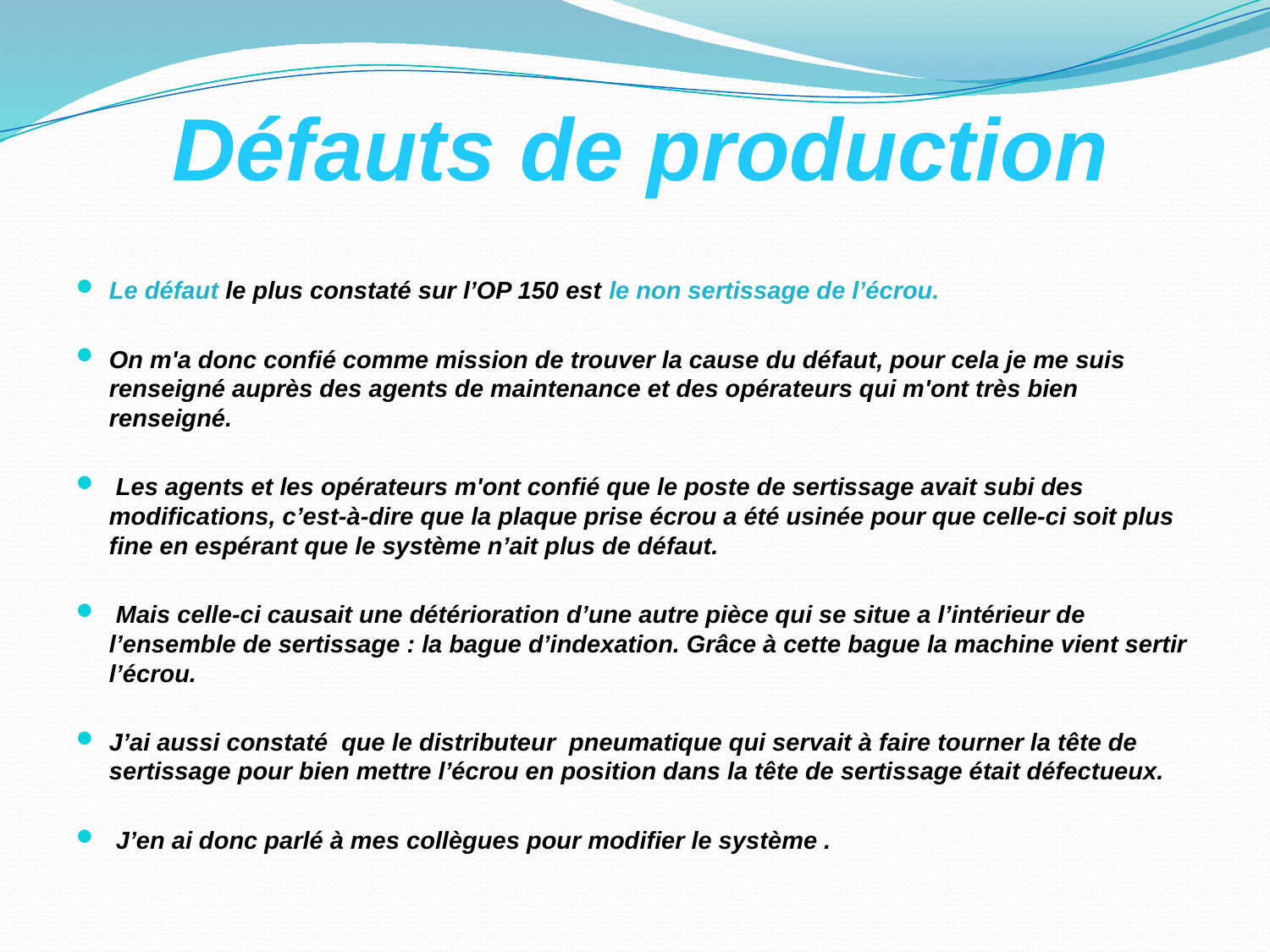

# Défauts de production
Le défaut le plus constaté sur l’OP 150 est le non sertissage de l’écrou.

On m'a donc confié comme mission de trouver la cause du défaut, pour cela je me suis renseigné auprès des agents de maintenance et des opérateurs qui m'ont très bien renseigné.

 Les agents et les opérateurs m'ont confié que le poste de sertissage avait subi des modifications, c’est-à-dire que la plaque prise écrou a été usinée pour que celle-ci soit plus fine en espérant que le système n’ait plus de défaut.

 Mais celle-ci causait une détérioration d’une autre pièce qui se situe a l’intérieur de l’ensemble de sertissage : la bague d’indexation. Grâce à cette bague la machine vient sertir l’écrou.

J’ai aussi constaté  que le distributeur  pneumatique qui servait à faire tourner la tête de sertissage pour bien mettre l’écrou en position dans la tête de sertissage était défectueux.

 J’en ai donc parlé à mes collègues pour modifier le système .